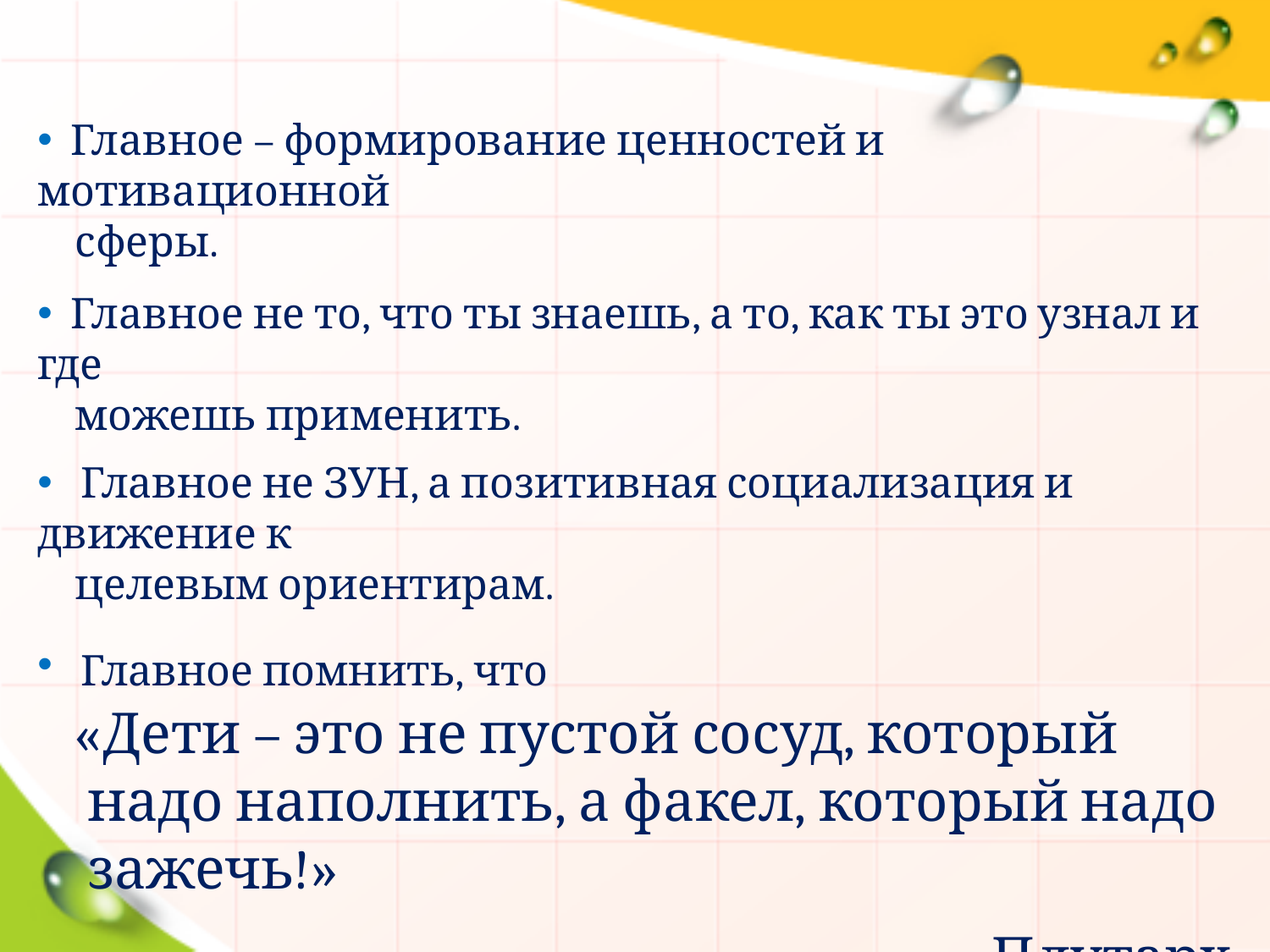

Главное – формирование ценностей и мотивационной
    сферы.
  Главное не то, что ты знаешь, а то, как ты это узнал и где
    можешь применить.

   Главное не ЗУН, а позитивная социализация и движение к
    целевым ориентирам.
   Главное помнить, что
   «Дети – это не пустой сосуд, который
    надо наполнить, а факел, который надо
    зажечь!»
Плутарх